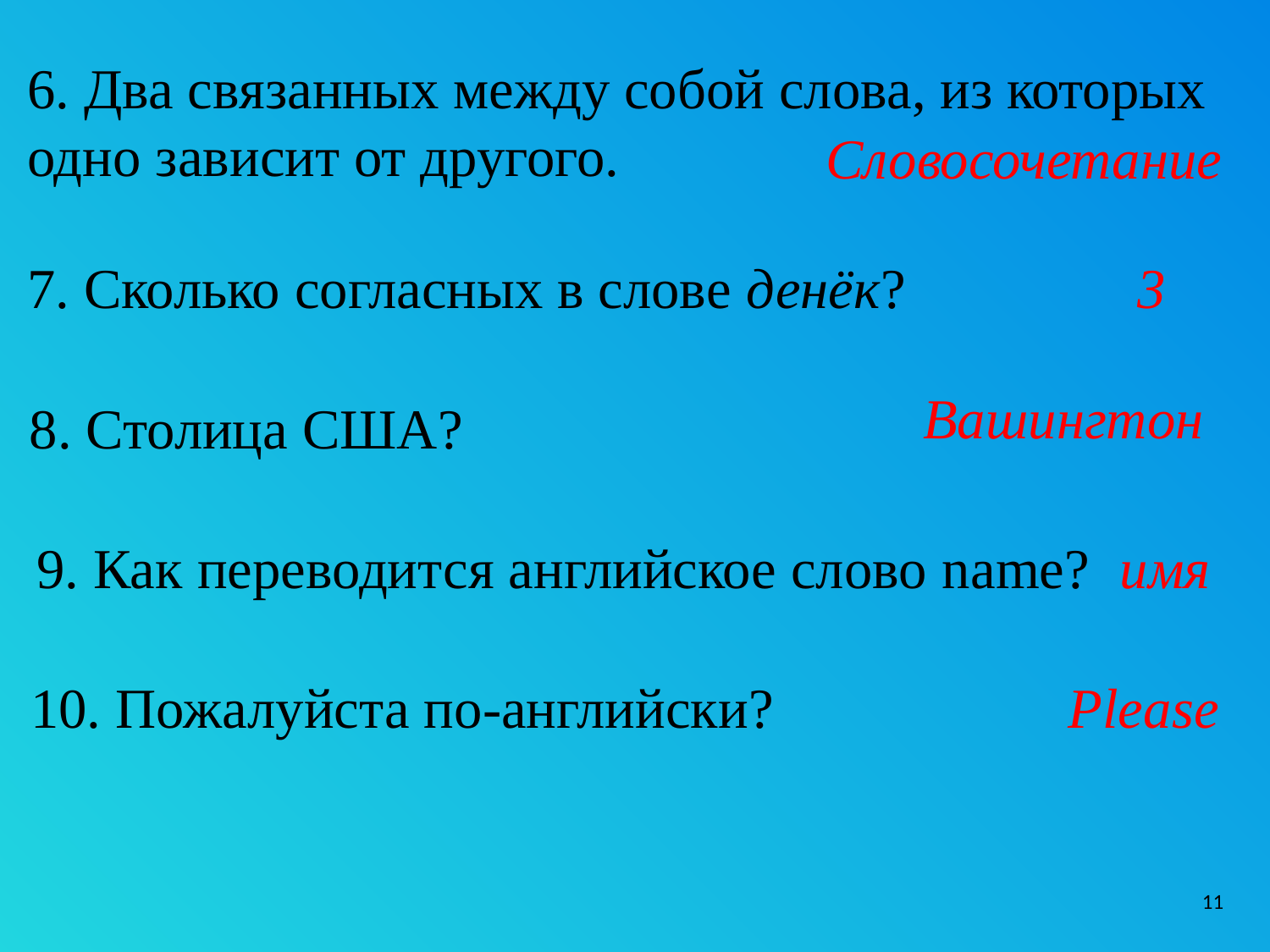

6. Два связанных между собой слова, из которых одно зависит от другого.
Словосочетание
7. Сколько согласных в слове денёк?
3
Вашингтон
8. Столица США?
9. Как переводится английское слово name?
имя
10. Пожалуйста по-английски?
Please
11